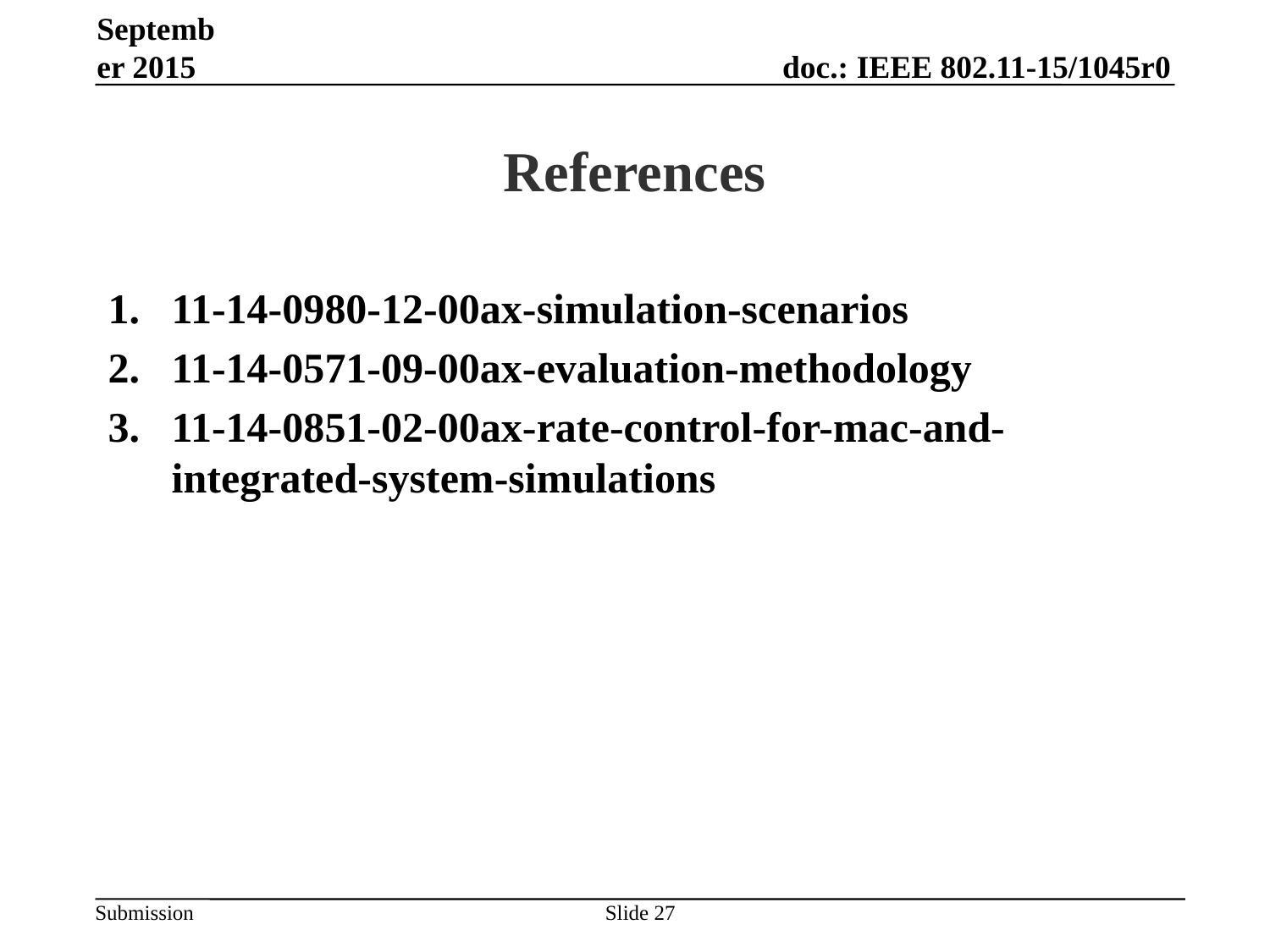

September 2015
# References
11-14-0980-12-00ax-simulation-scenarios
11-14-0571-09-00ax-evaluation-methodology
11-14-0851-02-00ax-rate-control-for-mac-and-integrated-system-simulations

Slide 27
Takeshi Itagaki, Sony Corporation